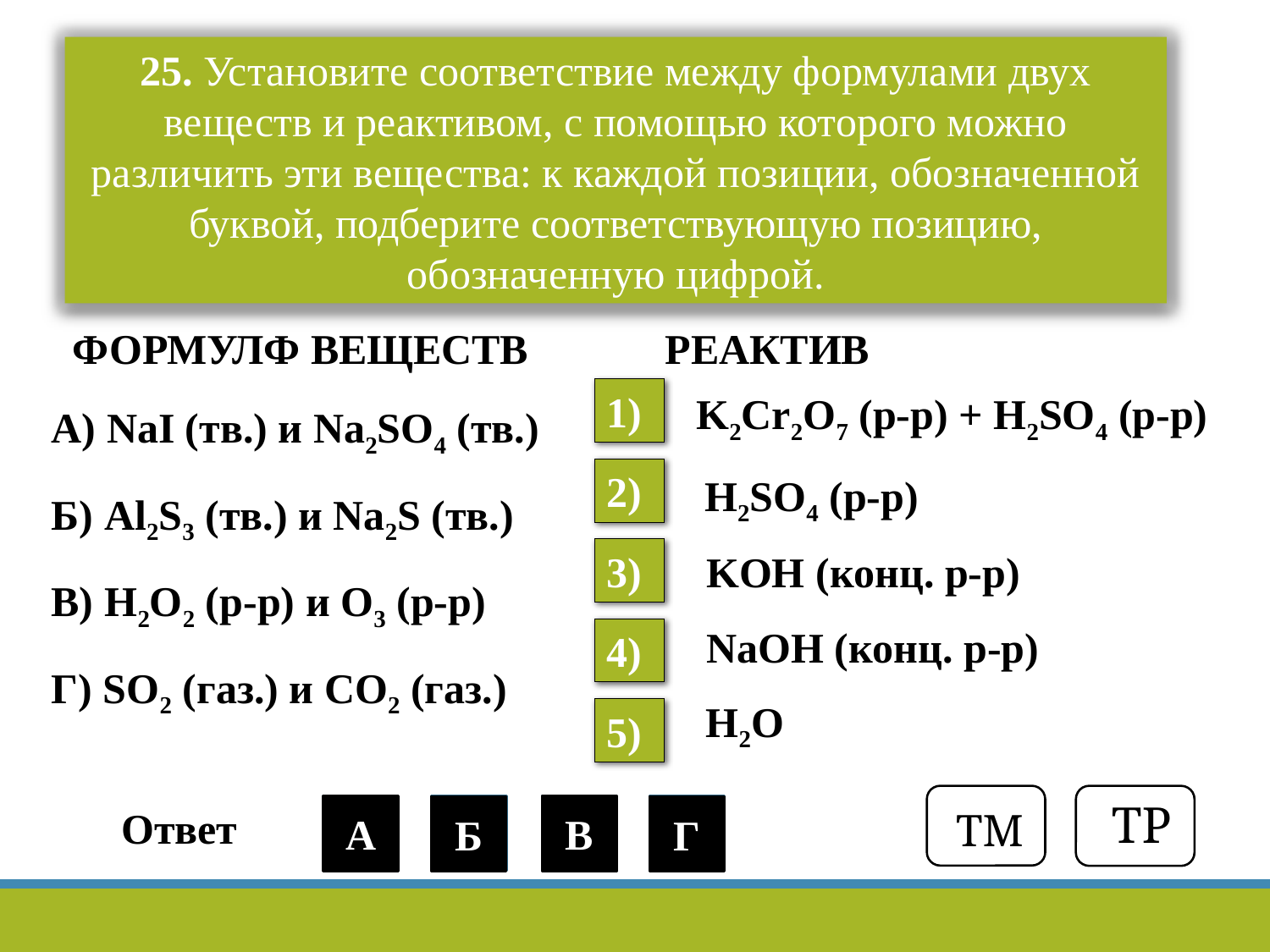

25. Установите соответствие между формулами двух веществ и реактивом, с помощью которого можно различить эти вещества: к каждой позиции, обозначенной буквой, подберите соответствующую позицию, обозначенную цифрой.
  ФОРМУЛФ ВЕЩЕСТВ 	          РЕАКТИВ
1)
K2Cr2O7 (р-р) + H2SO4 (р-р)
А) NaI (тв.) и Na2SO4 (тв.)

Б) Al2S3 (тв.) и Na2S (тв.)

В) H2O2 (р-р) и O3 (р-р)

Г) SO2 (газ.) и CO2 (газ.)
2)
H2SO4 (р-р)
3)
KOH (конц. р-р)
NaOH (конц. р-р)
4)
H2O
5)
ТМ
ТР
   Ответ
1
А
5
1
В
1
Б
Г